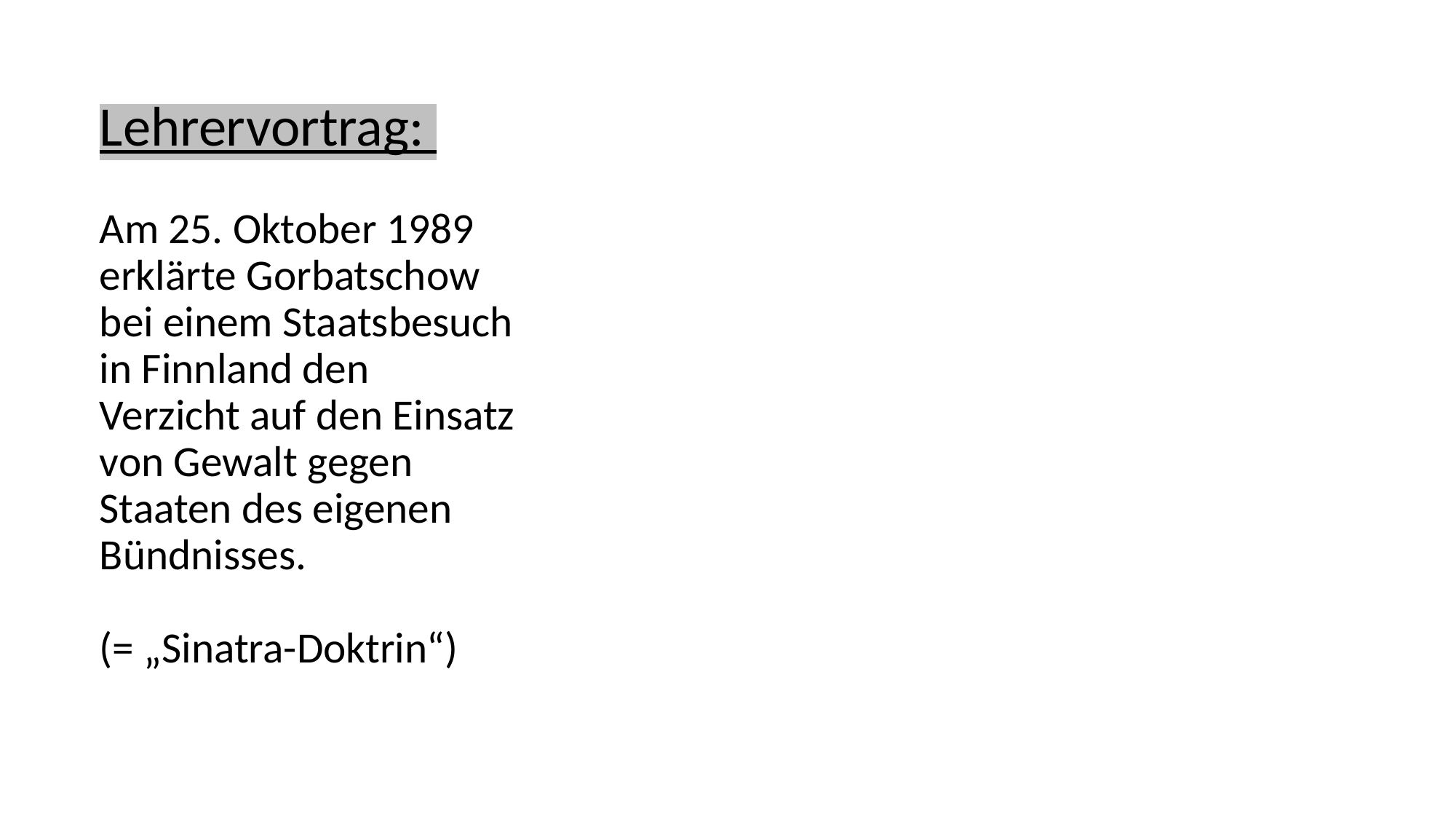

# Lehrervortrag: Am 25. Oktober 1989 erklärte Gorbatschow bei einem Staatsbesuch in Finnland den Verzicht auf den Einsatz von Gewalt gegen Staaten des eigenen Bündnisses. (= „Sinatra-Doktrin“)